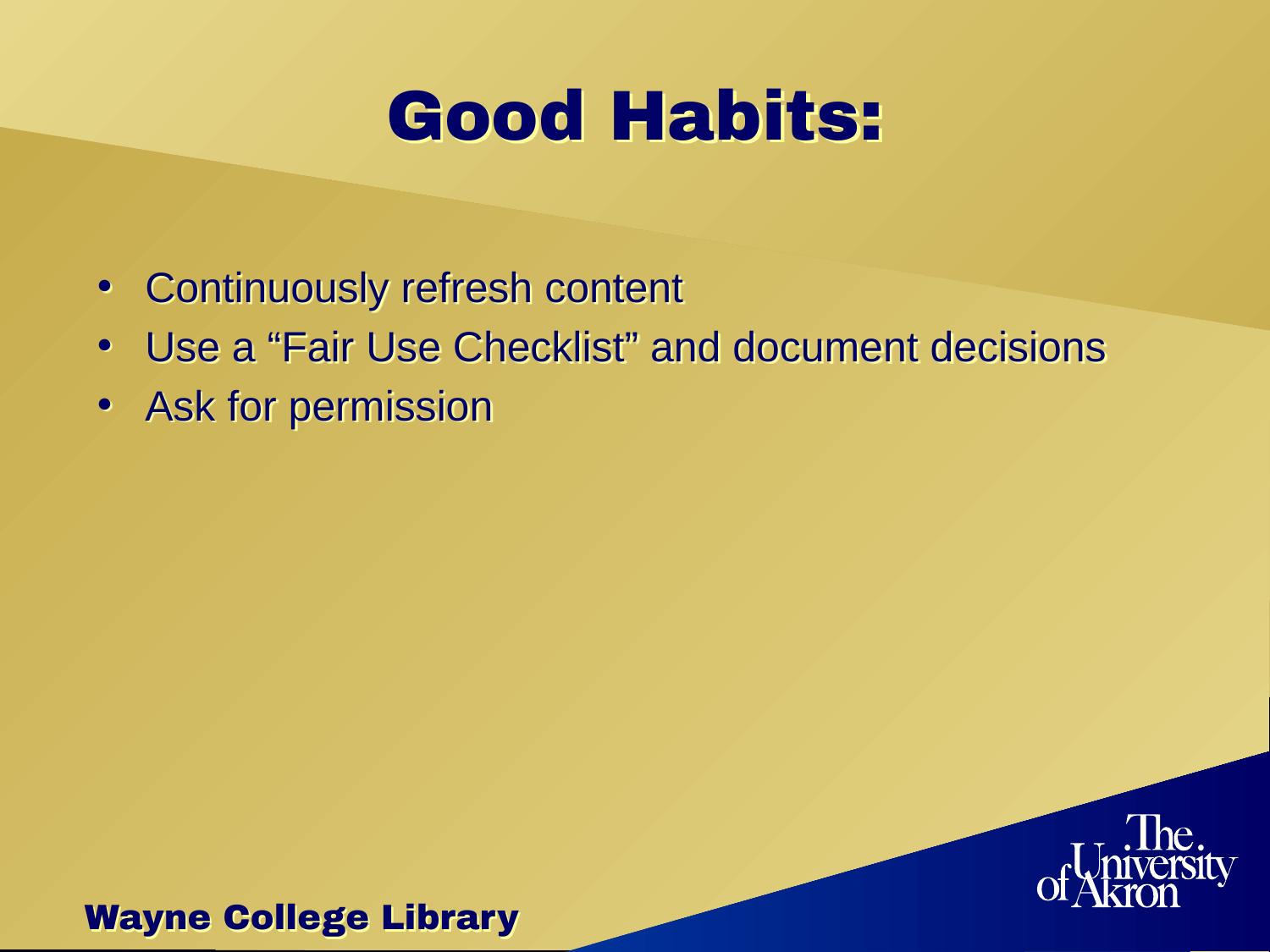

# Good Habits:
Continuously refresh content
Use a “Fair Use Checklist” and document decisions
Ask for permission
Wayne College Library